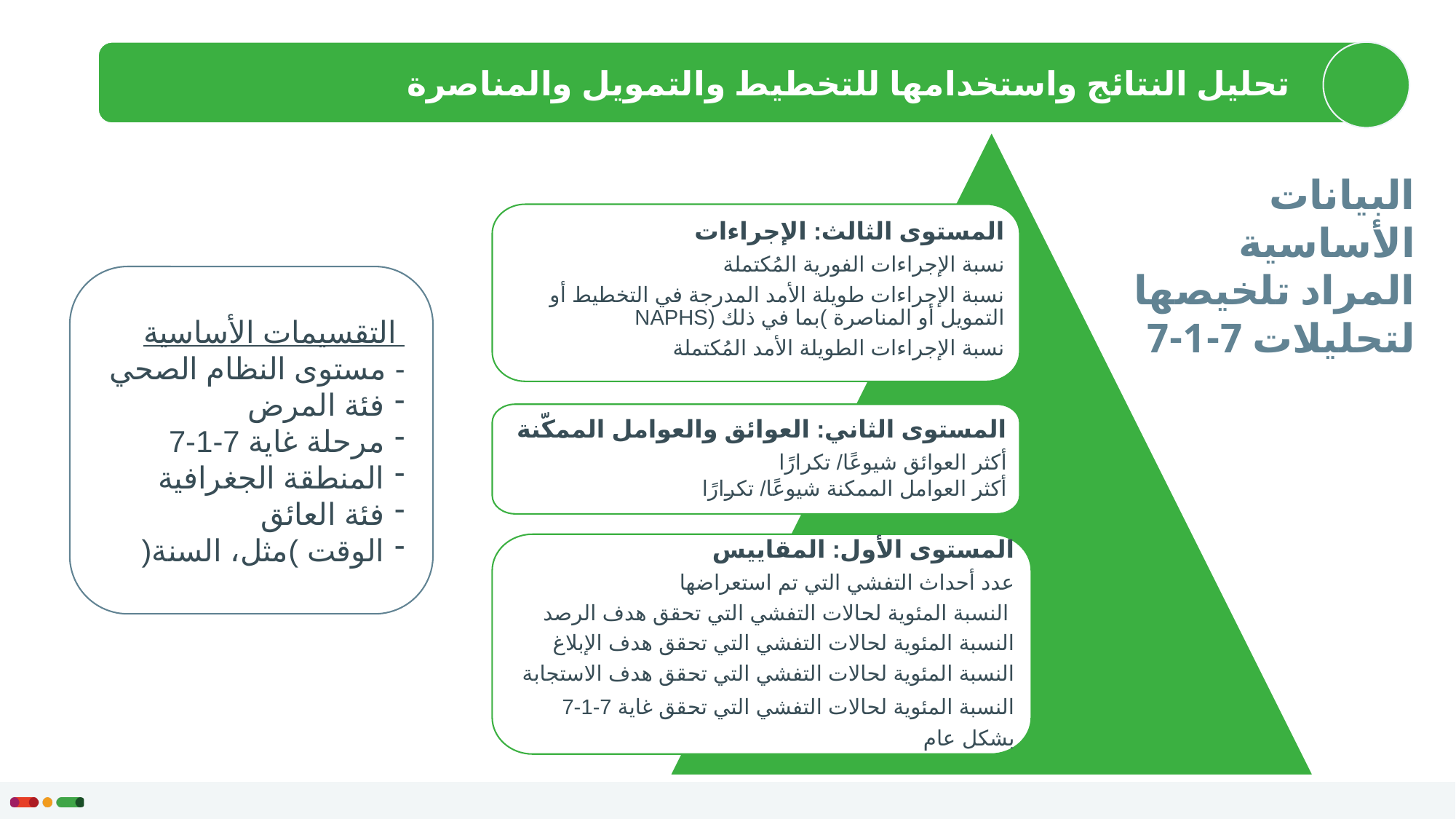

تحليل النتائج واستخدامها للتخطيط والتمويل والمناصرة

البيانات الأساسية المراد تلخيصها لتحليلات 7-1-7
المستوى الثالث: الإجراءات
نسبة الإجراءات الفورية المُكتملة
نسبة الإجراءات طويلة الأمد المدرجة في التخطيط أو التمويل أو المناصرة )بما في ذلك (NAPHS
نسبة الإجراءات الطويلة الأمد المُكتملة
 التقسيمات الأساسية
- مستوى النظام الصحي
فئة المرض
مرحلة غاية 7-1-7
المنطقة الجغرافية
فئة العائق
الوقت )مثل، السنة(
المستوى الثاني: العوائق والعوامل الممكّنة
أكثر العوائق شيوعًا/ تكرارًا
أكثر العوامل الممكنة شيوعًا/ تكرارًا
المستوى الأول: المقاييس
عدد أحداث التفشي التي تم استعراضها
 النسبة المئوية لحالات التفشي التي تحقق هدف الرصد
النسبة المئوية لحالات التفشي التي تحقق هدف الإبلاغ
النسبة المئوية لحالات التفشي التي تحقق هدف الاستجابة
النسبة المئوية لحالات التفشي التي تحقق غاية 7-1-7 بشكل عام